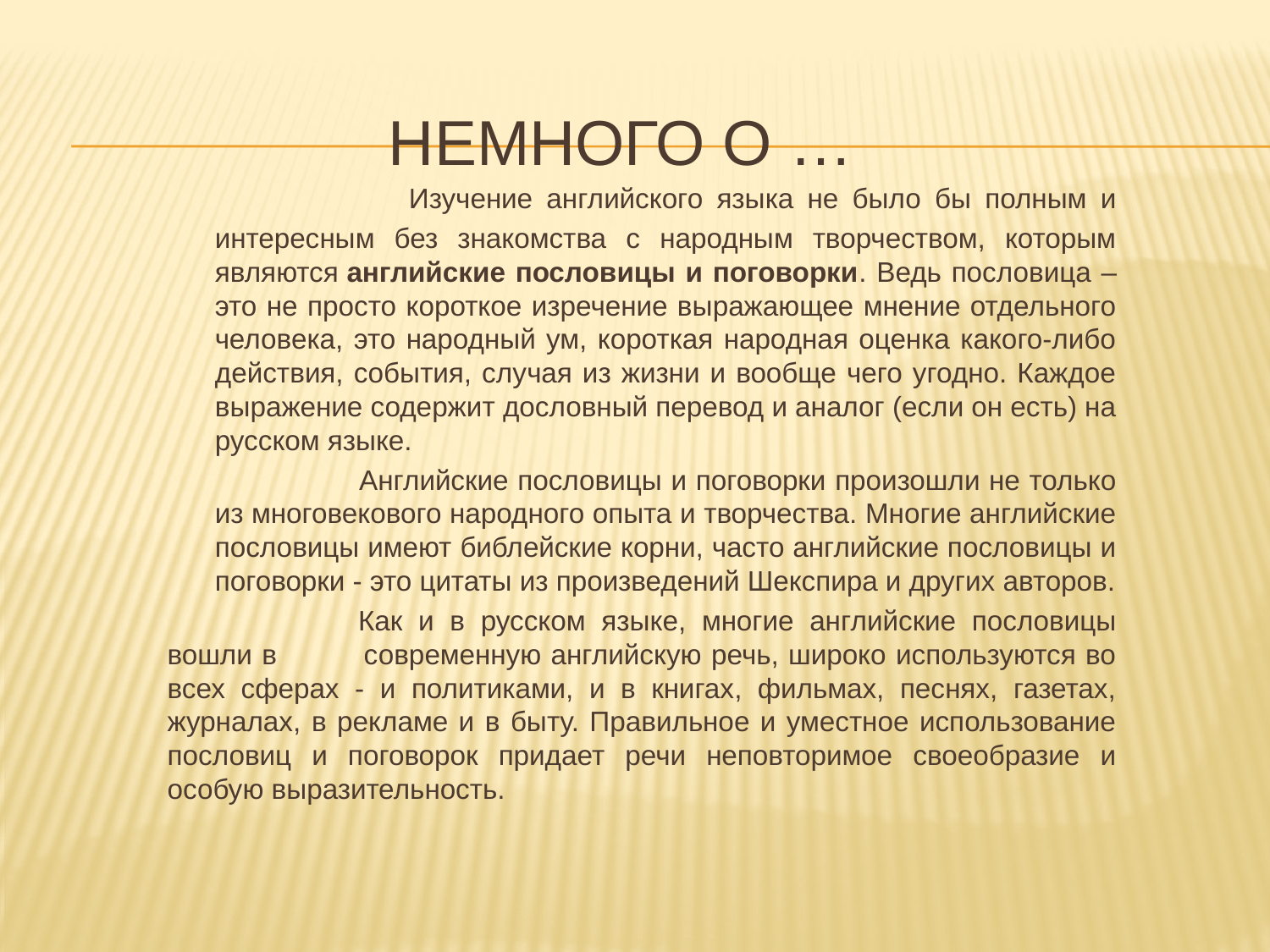

# Немного о …
	              Изучение английского языка не было бы полным и интересным без знакомства с народным творчеством, которым являются английские пословицы и поговорки. Ведь пословица – это не просто короткое изречение выражающее мнение отдельного человека, это народный ум, короткая народная оценка какого-либо действия, события, случая из жизни и вообще чего угодно. Каждое выражение содержит дословный перевод и аналог (если он есть) на русском языке.
                     Английские пословицы и поговорки произошли не только из многовекового народного опыта и творчества. Многие английские пословицы имеют библейские корни, часто английские пословицы и поговорки - это цитаты из произведений Шекспира и других авторов.
	    Как и в русском языке, многие английские пословицы вошли в         современную английскую речь, широко используются во всех сферах - и политиками, и в книгах, фильмах, песнях, газетах, журналах, в рекламе и в быту. Правильное и уместное использование пословиц и поговорок придает речи неповторимое своеобразие и особую выразительность.